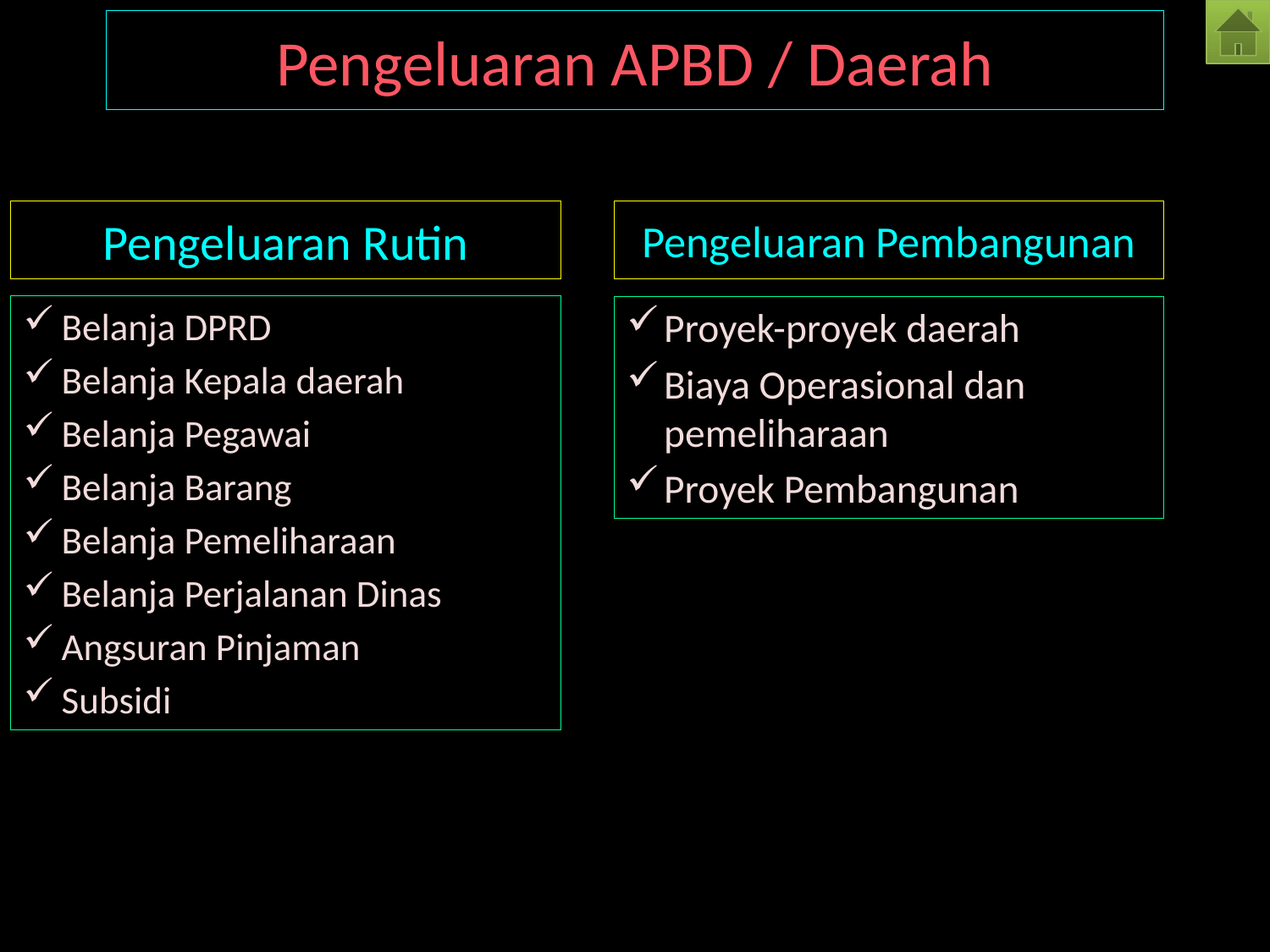

# Pengeluaran APBD / Daerah
Pengeluaran Rutin
Pengeluaran Pembangunan
Belanja DPRD
Belanja Kepala daerah
Belanja Pegawai
Belanja Barang
Belanja Pemeliharaan
Belanja Perjalanan Dinas
Angsuran Pinjaman
Subsidi
Proyek-proyek daerah
Biaya Operasional dan pemeliharaan
Proyek Pembangunan